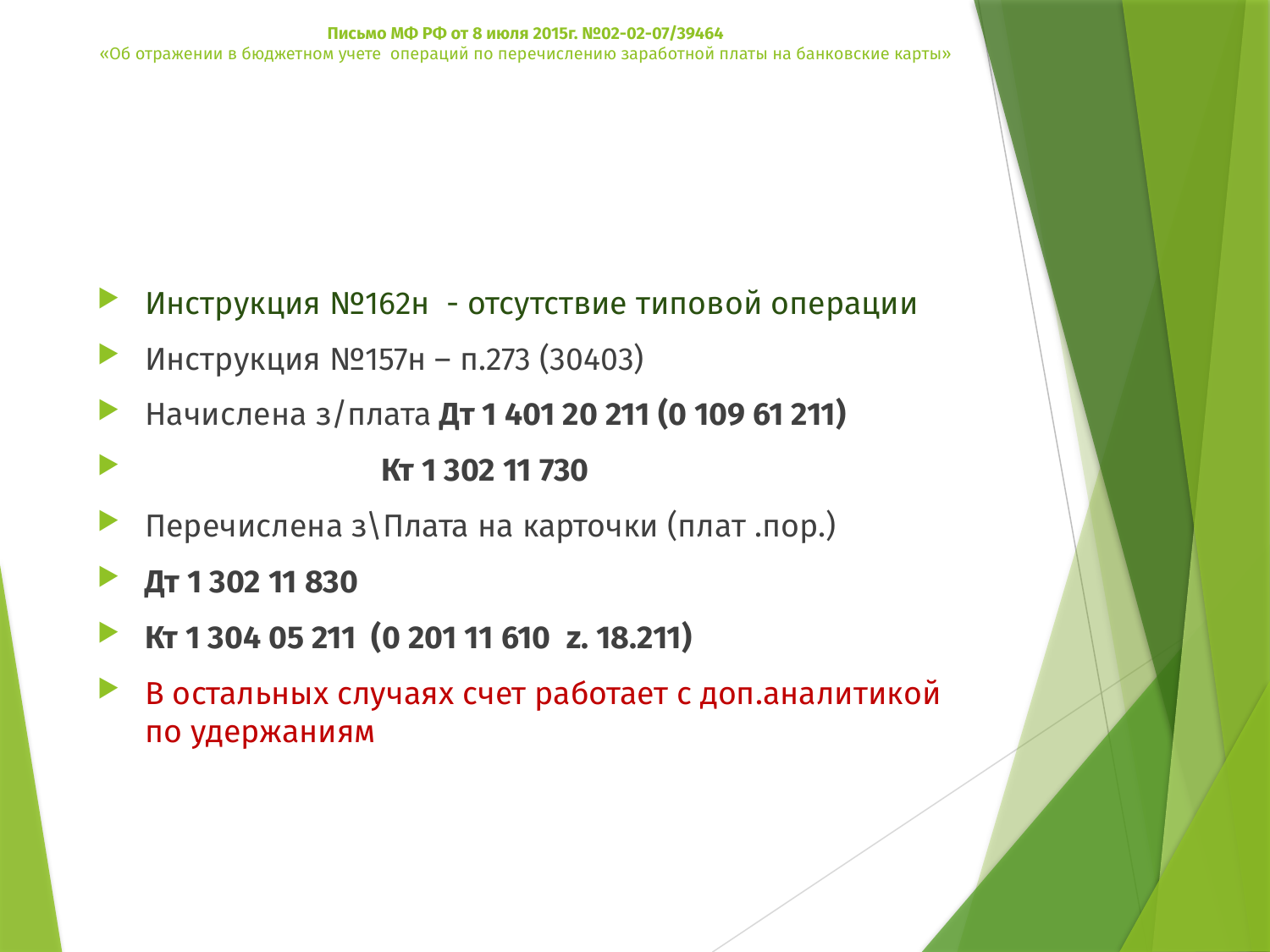

# Письмо МФ РФ от 8 июля 2015г. №02-02-07/39464 «Об отражении в бюджетном учете  операций по перечислению заработной платы на банковские карты»
Инструкция №162н  - отсутствие типовой операции
Инструкция №157н – п.273 (30403)
Начислена з/плата Дт 1 401 20 211 (0 109 61 211)
                               Кт 1 302 11 730
Перечислена з\Плата на карточки (плат .пор.)
Дт 1 302 11 830
Кт 1 304 05 211  (0 201 11 610  z. 18.211)
В остальных случаях счет работает с доп.аналитикой по удержаниям